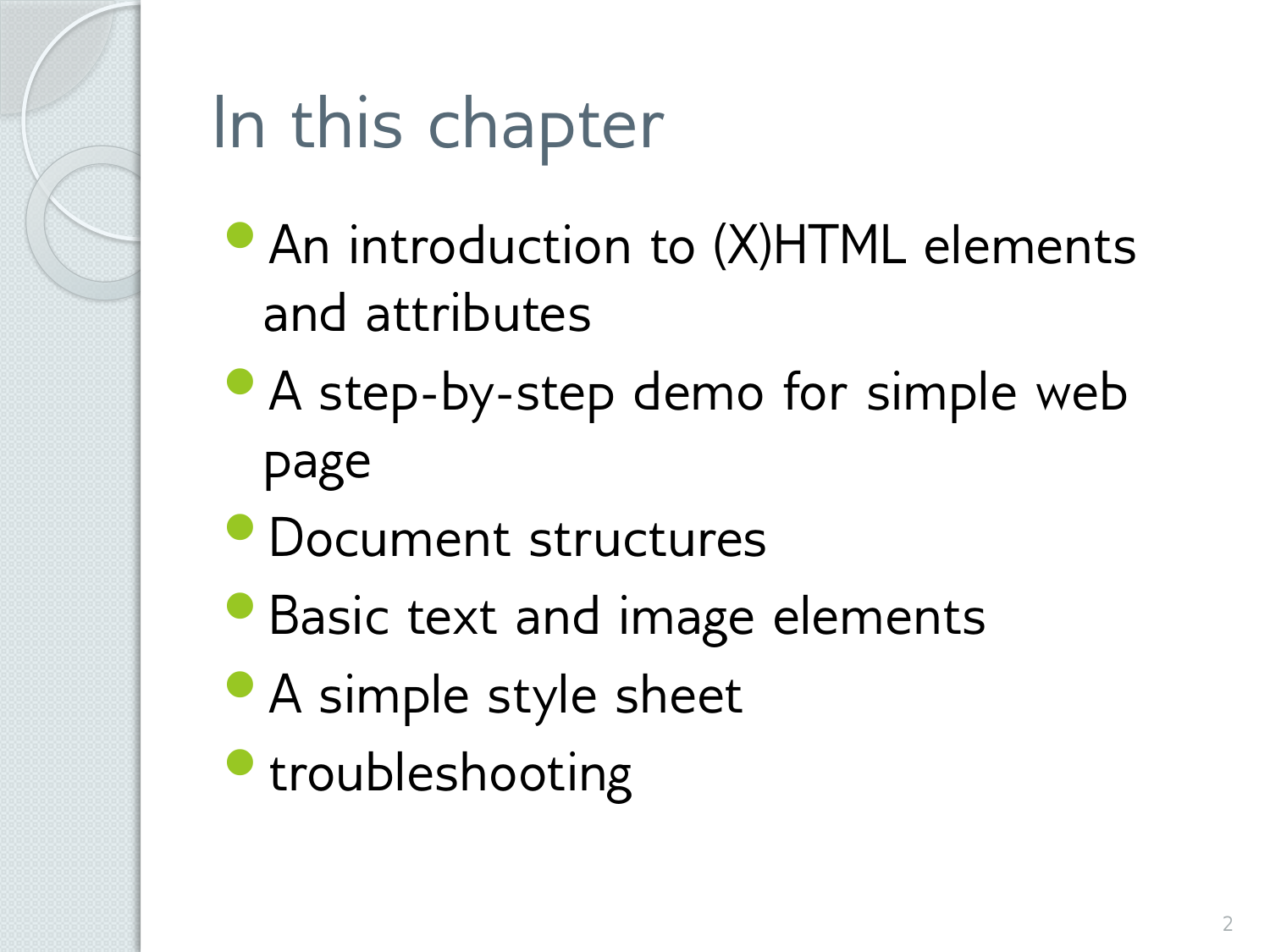

# In this chapter
An introduction to (X)HTML elements and attributes
A step-by-step demo for simple web page
Document structures
Basic text and image elements
A simple style sheet
troubleshooting
2